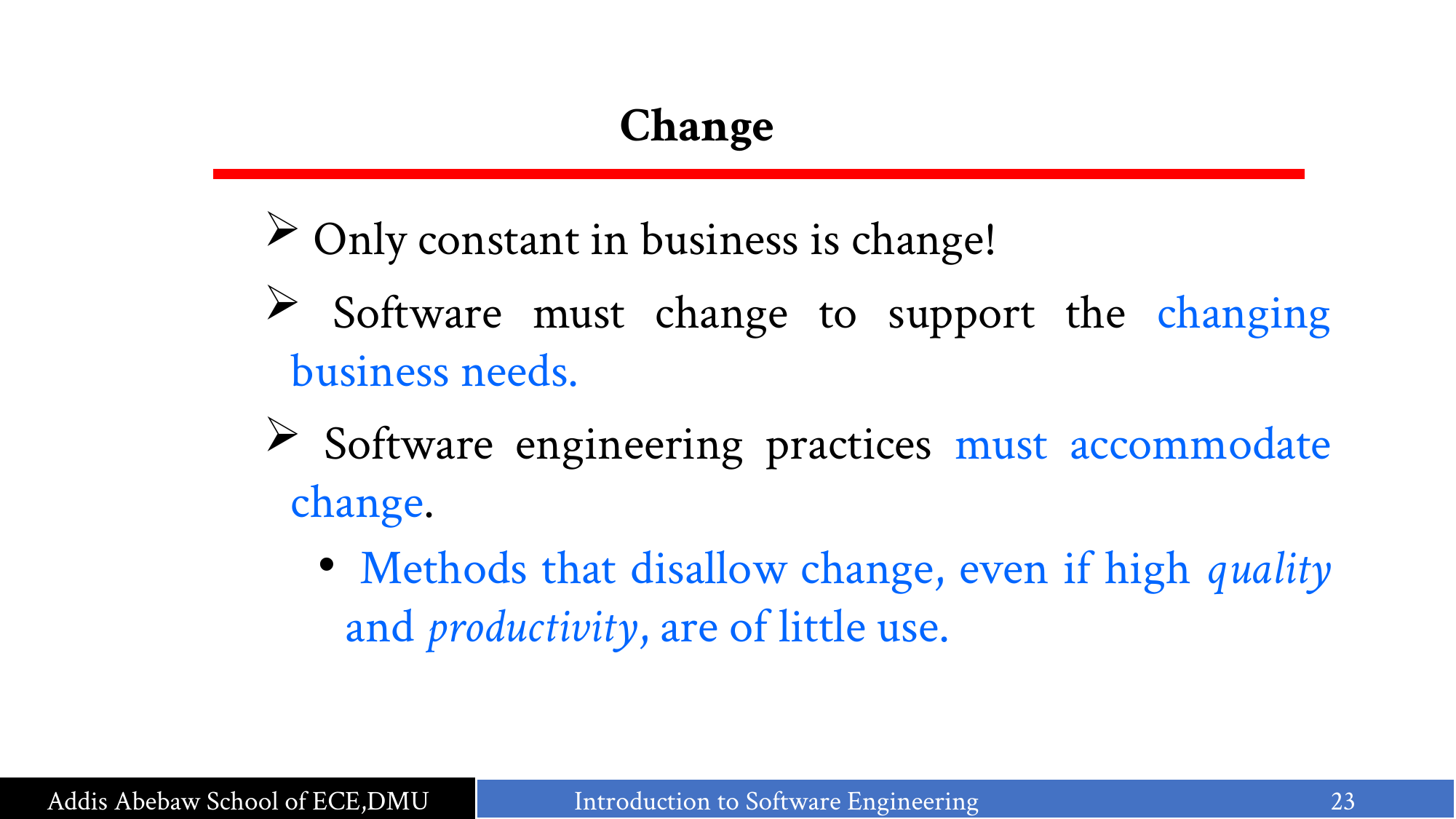

Change
 Only constant in business is change!
 Software must change to support the changing business needs.
 Software engineering practices must accommodate change.
 Methods that disallow change, even if high quality and productivity, are of little use.
Addis Abebaw School of ECE,DMU
Introduction to Software Engineering                                                         23